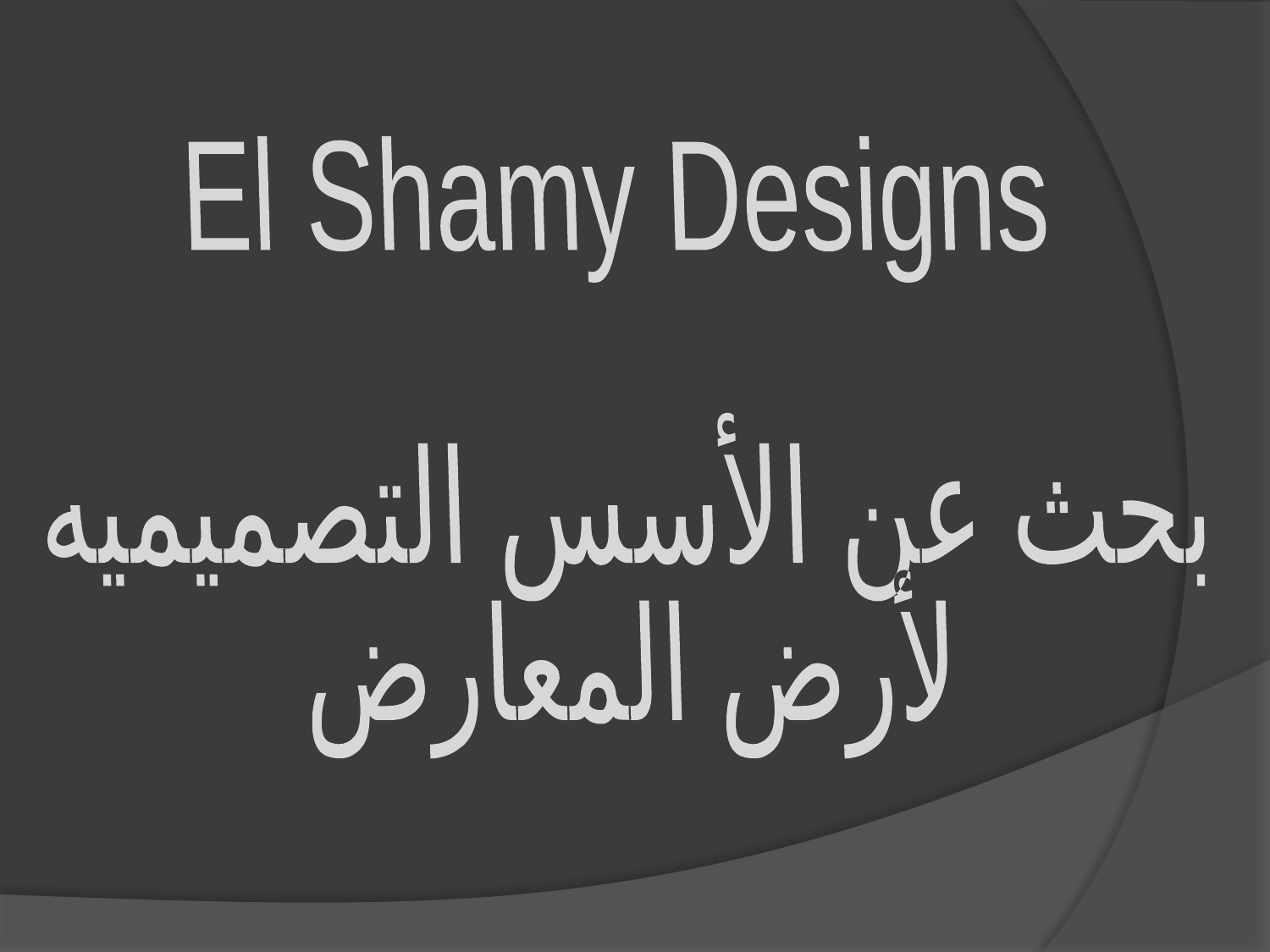

El Shamy Designs

بحث عن الأسس التصميميه
 لأرض المعارض